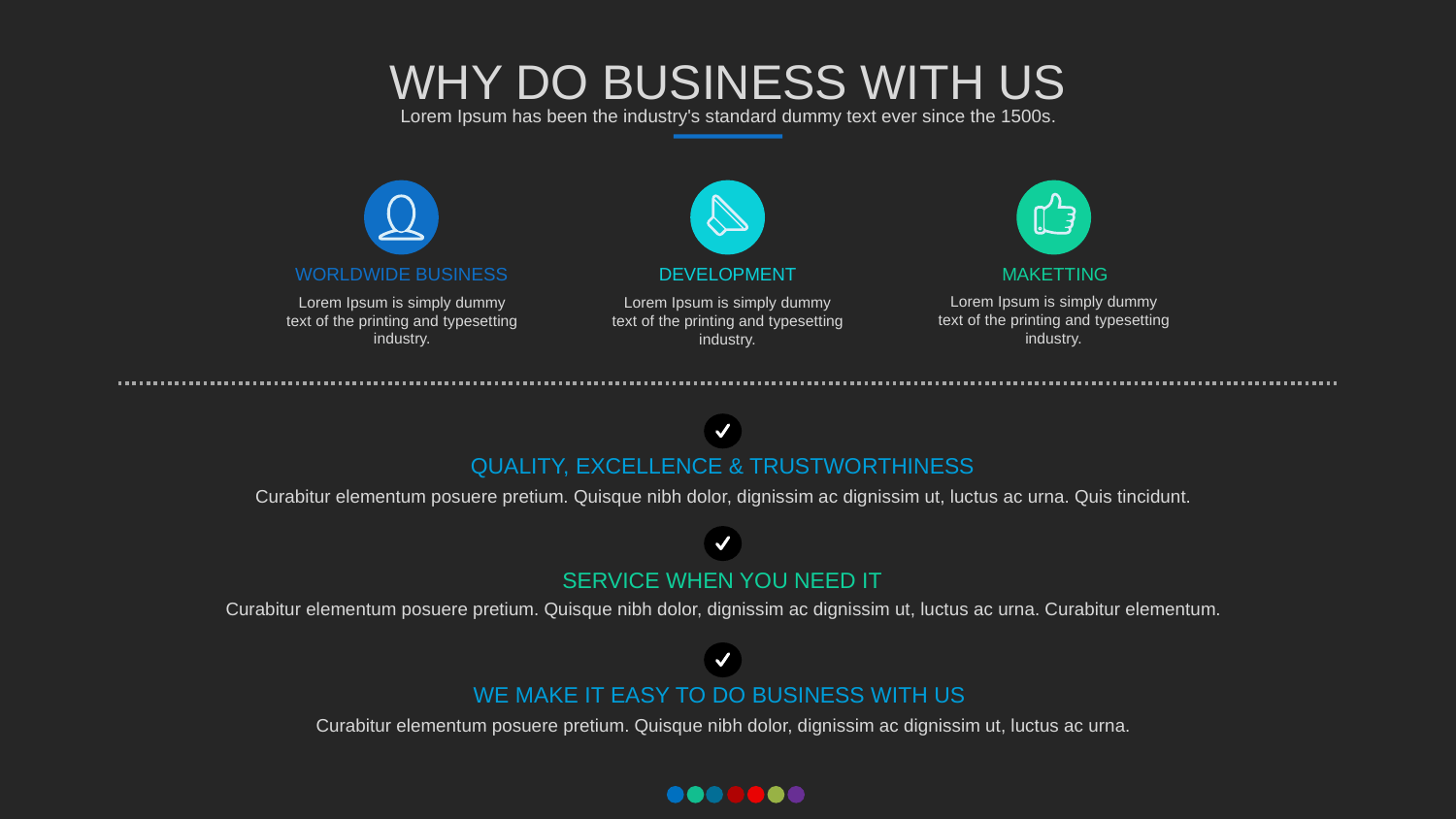

WHY DO BUSINESS WITH US

Lorem Ipsum has been the industry's standard dummy text ever since the 1500s.

DEVELOPMENT
WORLDWIDE BUSINESS
MAKETTING
Lorem Ipsum is simply dummy text of the printing and typesetting industry.
Lorem Ipsum is simply dummy text of the printing and typesetting industry.
Lorem Ipsum is simply dummy text of the printing and typesetting industry.

QUALITY, EXCELLENCE & TRUSTWORTHINESS
Curabitur elementum posuere pretium. Quisque nibh dolor, dignissim ac dignissim ut, luctus ac urna. Quis tincidunt.

SERVICE WHEN YOU NEED IT
Curabitur elementum posuere pretium. Quisque nibh dolor, dignissim ac dignissim ut, luctus ac urna. Curabitur elementum.

WE MAKE IT EASY TO DO BUSINESS WITH US
Curabitur elementum posuere pretium. Quisque nibh dolor, dignissim ac dignissim ut, luctus ac urna.